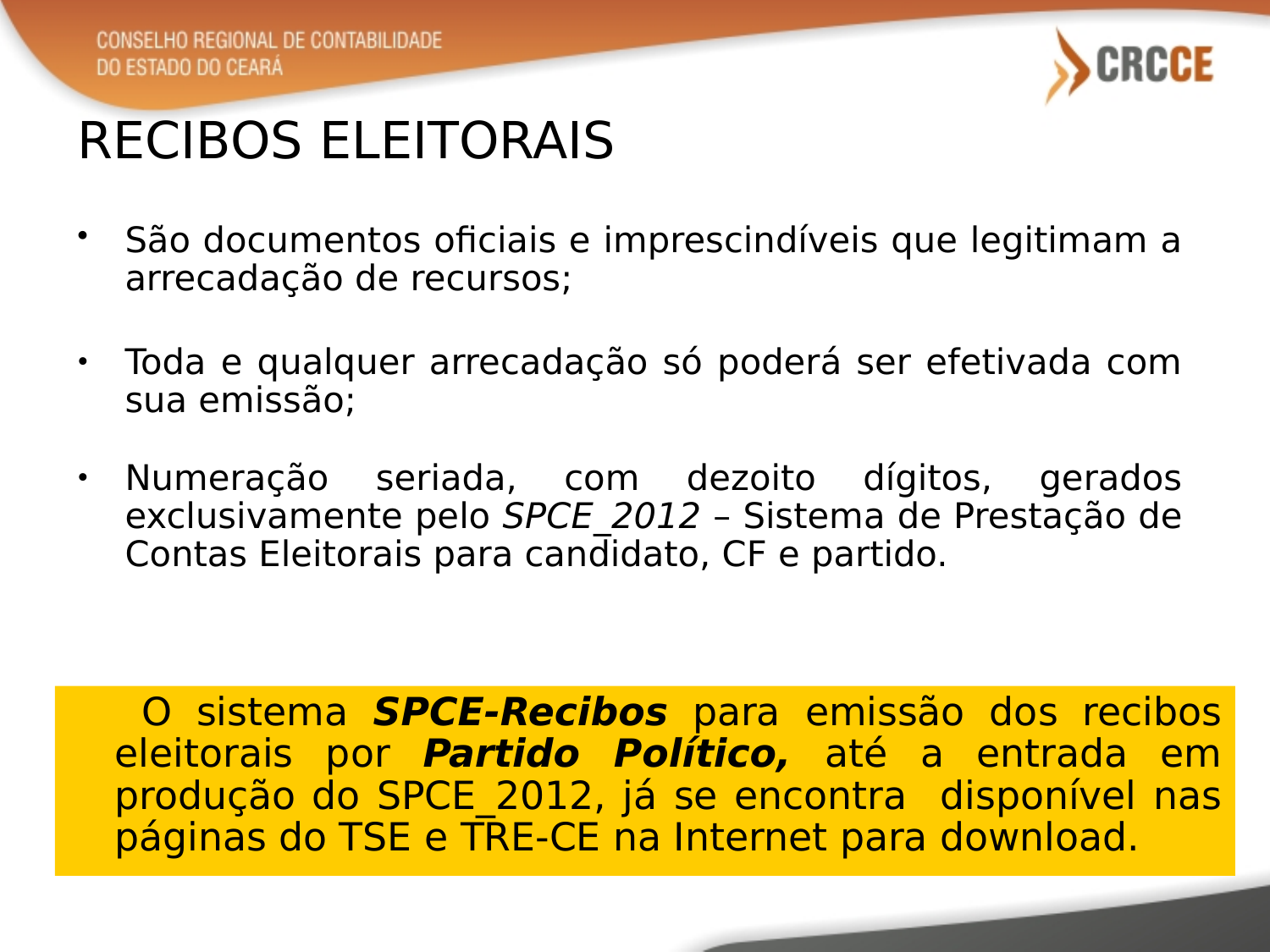

RECIBOS ELEITORAIS
São documentos oficiais e imprescindíveis que legitimam a arrecadação de recursos;

Toda e qualquer arrecadação só poderá ser efetivada com sua emissão;

Numeração seriada, com dezoito dígitos, gerados exclusivamente pelo SPCE_2012 – Sistema de Prestação de Contas Eleitorais para candidato, CF e partido.
   O sistema SPCE-Recibos para emissão dos recibos eleitorais por Partido Político, até a entrada em produção do SPCE_2012, já se encontra  disponível nas páginas do TSE e TRE-CE na Internet para download.